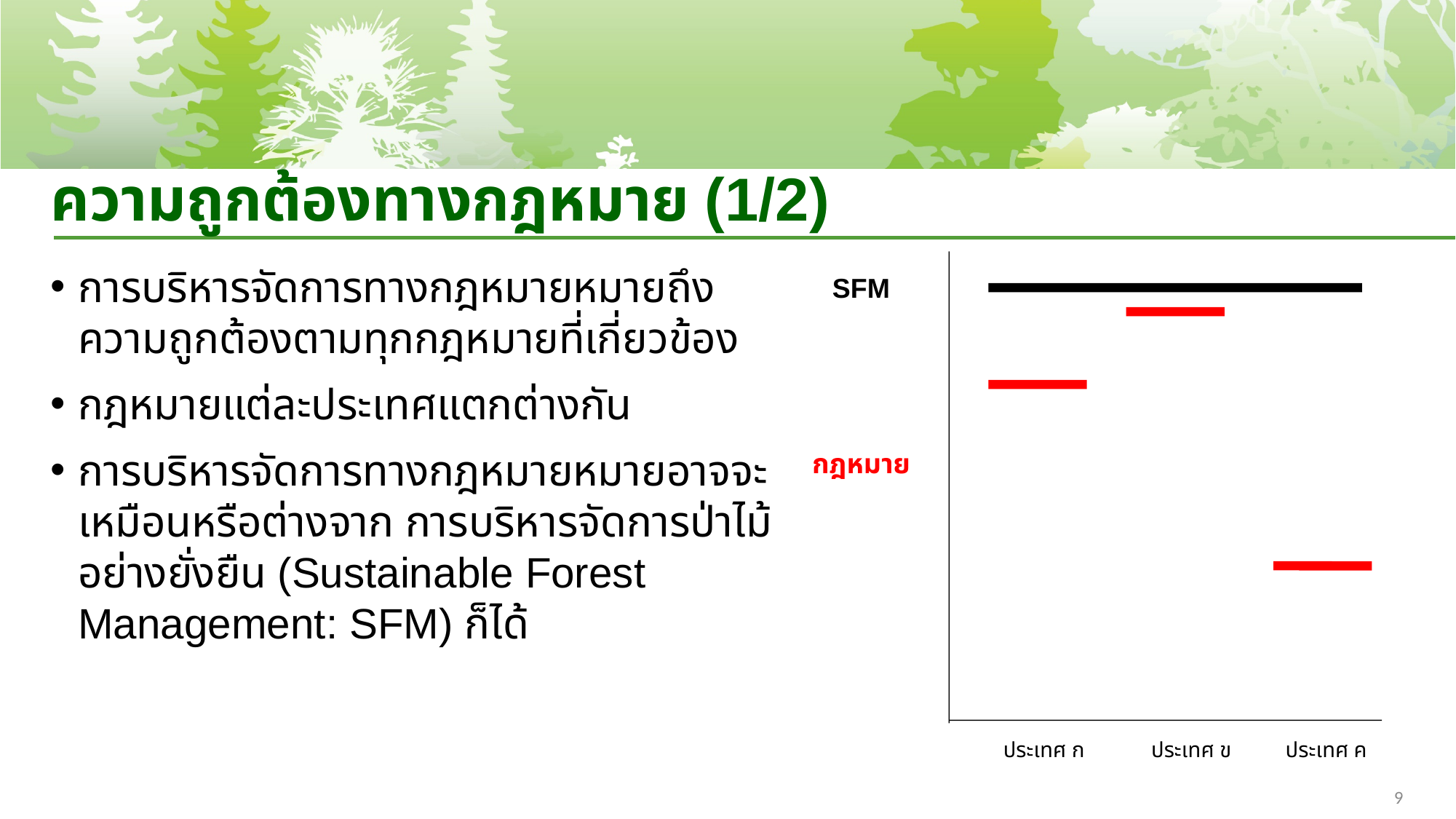

# ความถูกต้องทางกฎหมาย (1/2)

SFM

กฎหมาย

ประเทศ ก
ประเทศ ข
ประเทศ ค
การบริหารจัดการทางกฎหมายหมายถึงความถูกต้องตามทุกกฎหมายที่เกี่ยวข้อง
กฎหมายแต่ละประเทศแตกต่างกัน
การบริหารจัดการทางกฎหมายหมายอาจจะเหมือนหรือต่างจาก การบริหารจัดการป่าไม้อย่างยั่งยืน (Sustainable Forest Management: SFM) ก็ได้
9